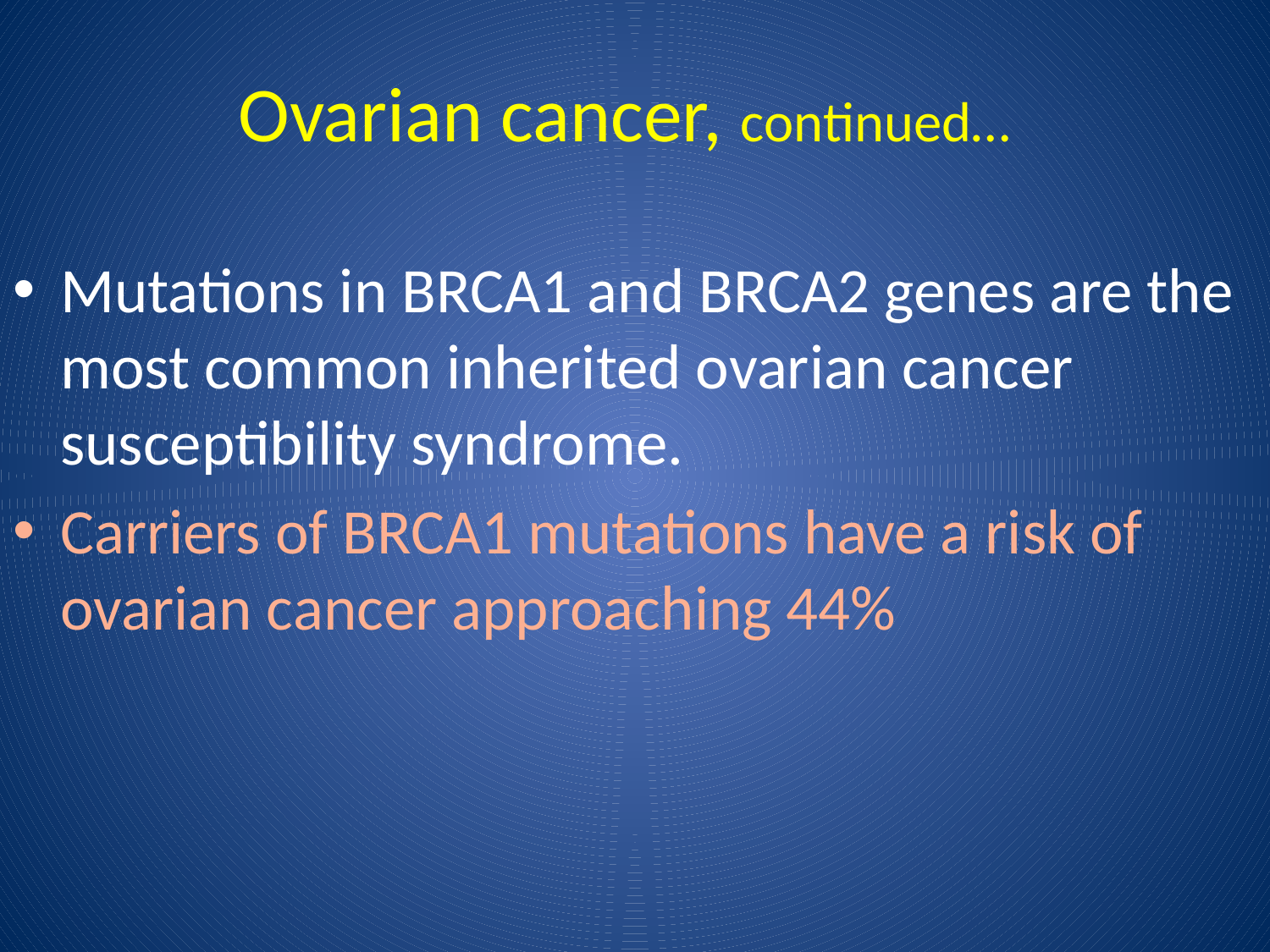

Ovarian cancer, continued…
Mutations in BRCA1 and BRCA2 genes are the most common inherited ovarian cancer susceptibility syndrome.
Carriers of BRCA1 mutations have a risk of ovarian cancer approaching 44%